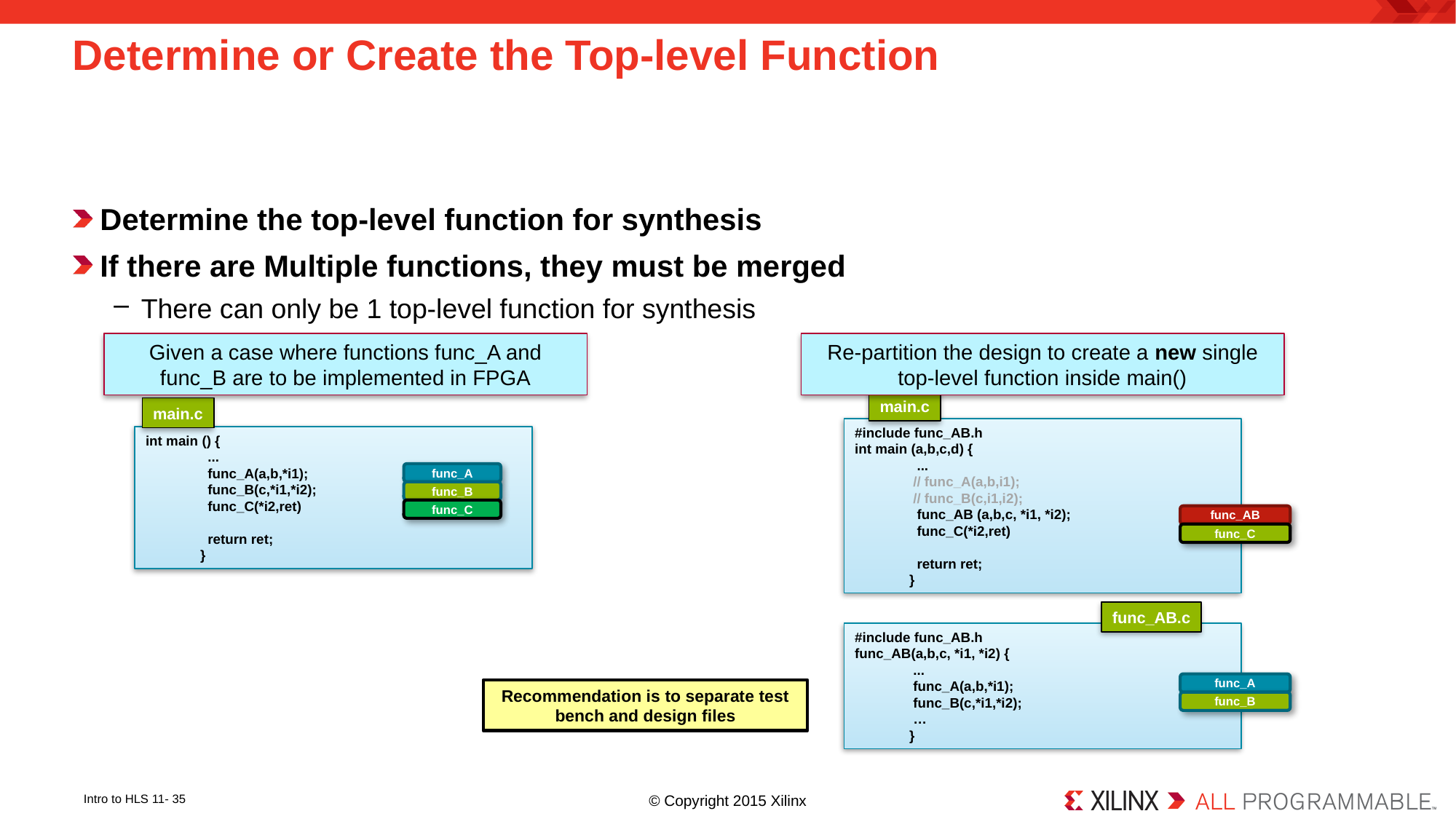

# Determine or Create the Top-level Function
Determine the top-level function for synthesis
If there are Multiple functions, they must be merged
There can only be 1 top-level function for synthesis

Given a case where functions func_A and func_B are to be implemented in FPGA
Re-partition the design to create a new single top-level function inside main()
main.c
main.c
#include func_AB.h
int main (a,b,c,d) {
  ...
 // func_A(a,b,i1);
 // func_B(c,i1,i2);
  func_AB (a,b,c, *i1, *i2);
  func_C(*i2,ret)

  return ret;
}
int main () {
  ...
  func_A(a,b,*i1);
  func_B(c,*i1,*i2);
  func_C(*i2,ret)

  return ret;
}
func_A
func_B
func_C
func_AB
func_C
func_AB.c
#include func_AB.h
func_AB(a,b,c, *i1, *i2) {
 ...
 func_A(a,b,*i1);
 func_B(c,*i1,*i2);
 …
}
func_A
Recommendation is to separate test bench and design files
func_B
Intro to HLS 11- 35
© Copyright 2015 Xilinx